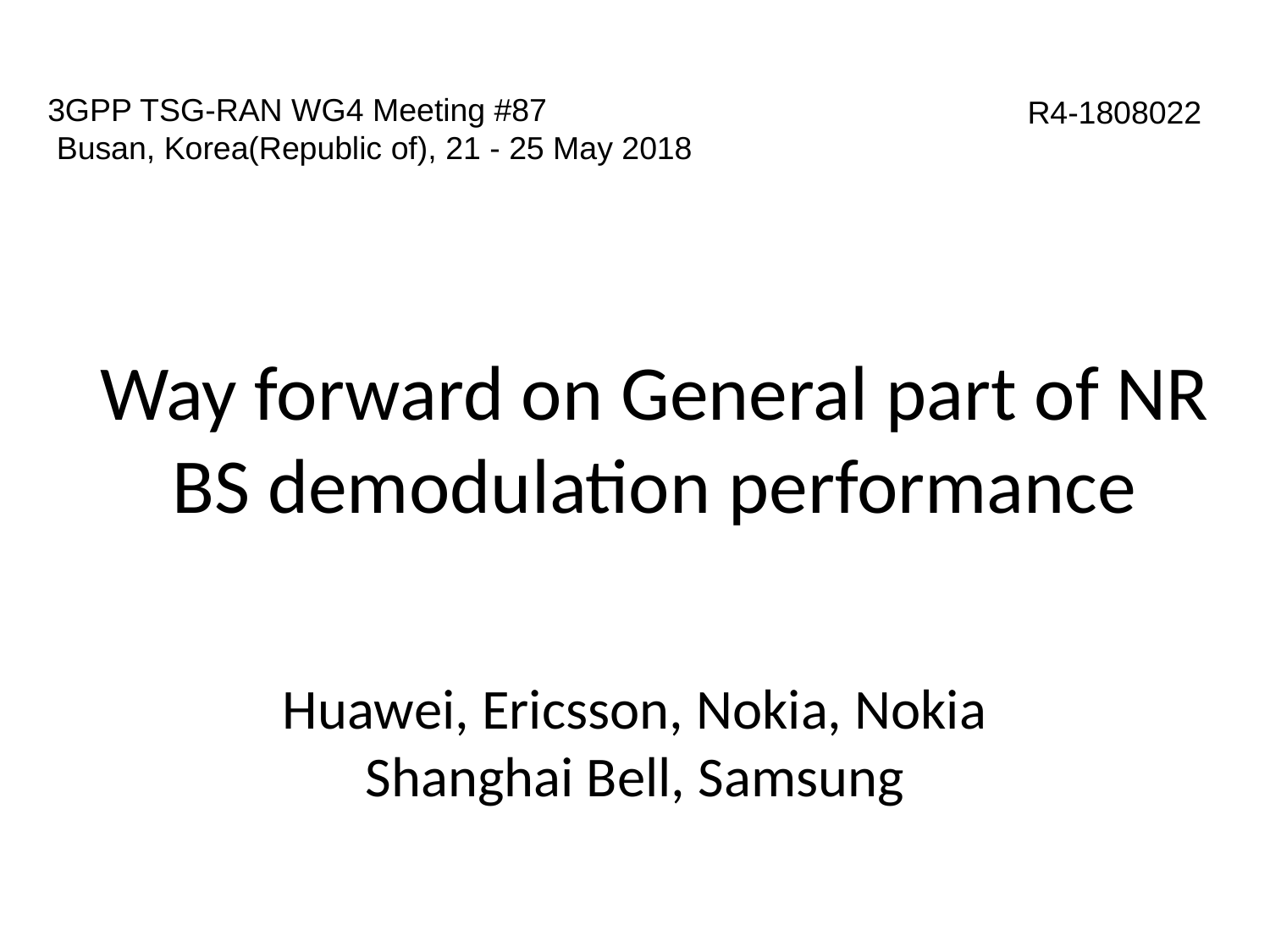

# 3GPP TSG-RAN WG4 Meeting #87 Busan, Korea(Republic of), 21 - 25 May 2018
R4-1808022
Way forward on General part of NR BS demodulation performance
Huawei, Ericsson, Nokia, Nokia Shanghai Bell, Samsung